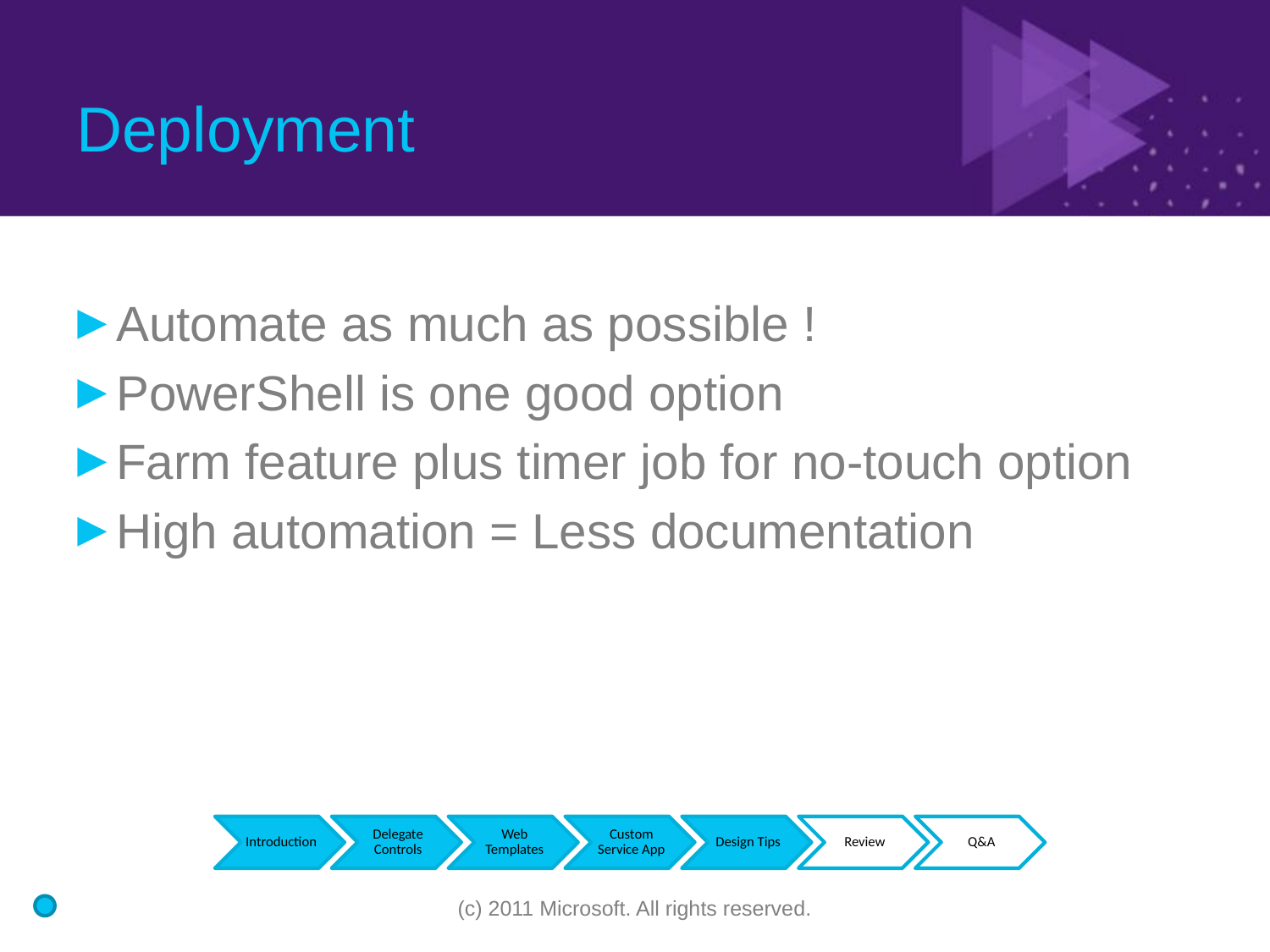

# Deployment
Automate as much as possible !
PowerShell is one good option
Farm feature plus timer job for no-touch option
High automation = Less documentation

Introduction
Delegate Controls
Web Templates
Custom Service App
Design Tips
Review
Q&A
(c) 2011 Microsoft. All rights reserved.